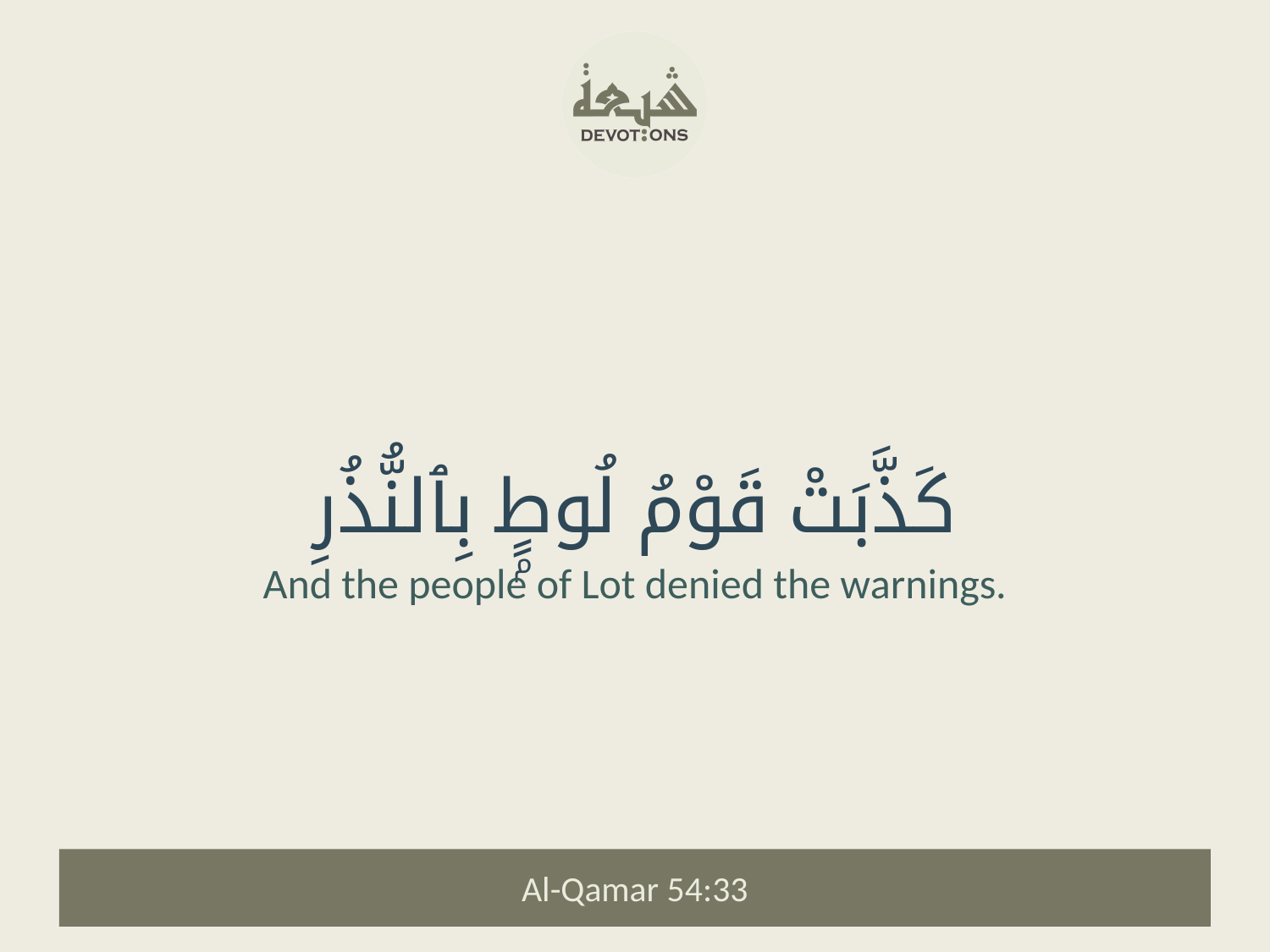

كَذَّبَتْ قَوْمُ لُوطٍۭ بِٱلنُّذُرِ
And the people of Lot denied the warnings.
Al-Qamar 54:33